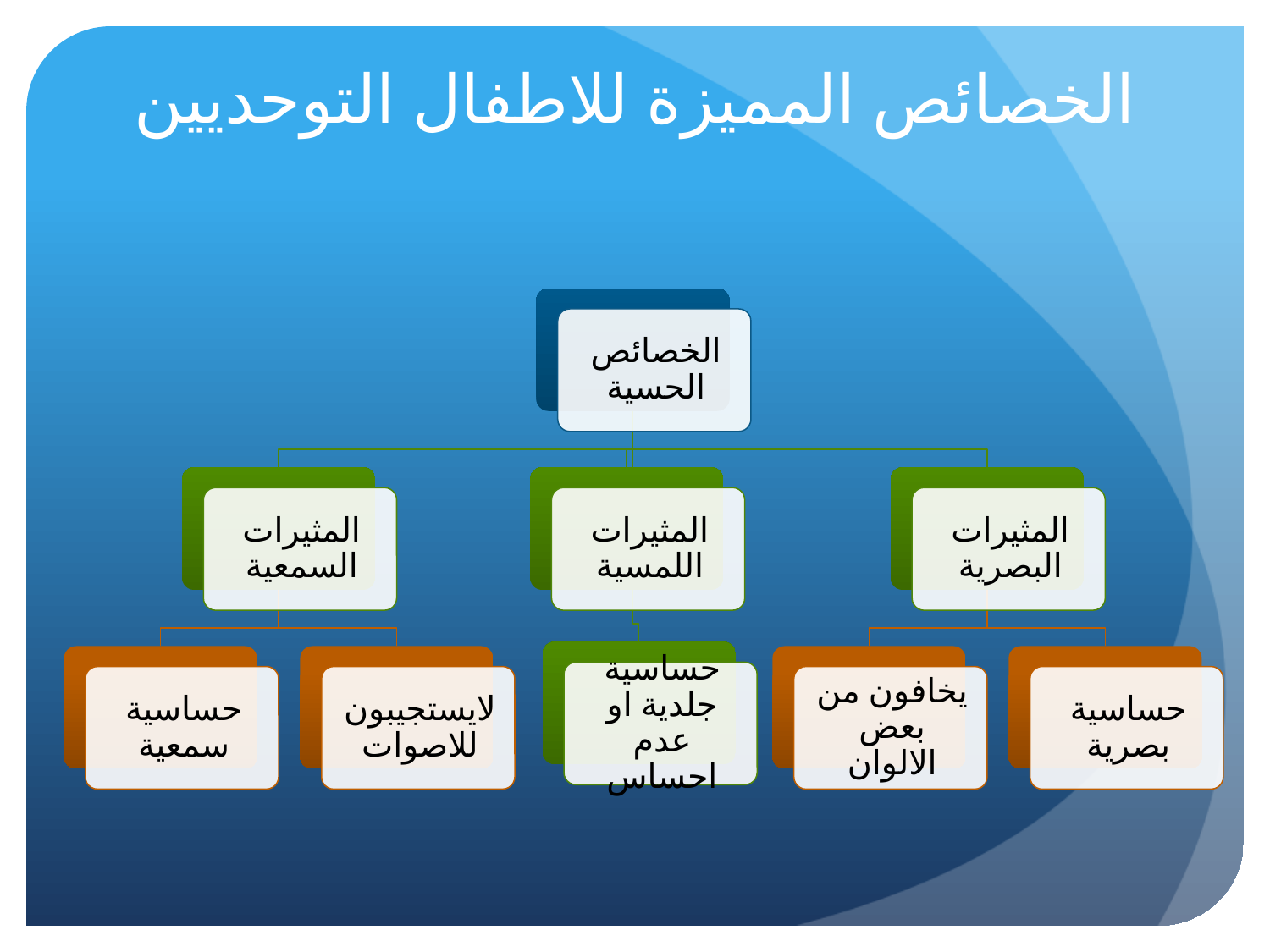

# الخصائص المميزة للاطفال التوحديين
الخصائص الحسية
المثيرات السمعية
حساسية سمعية
لايستجيبون للاصوات
المثيرات اللمسية
حساسية جلدية او عدم احساس
المثيرات البصرية
يخافون من بعض الالوان
حساسية بصرية